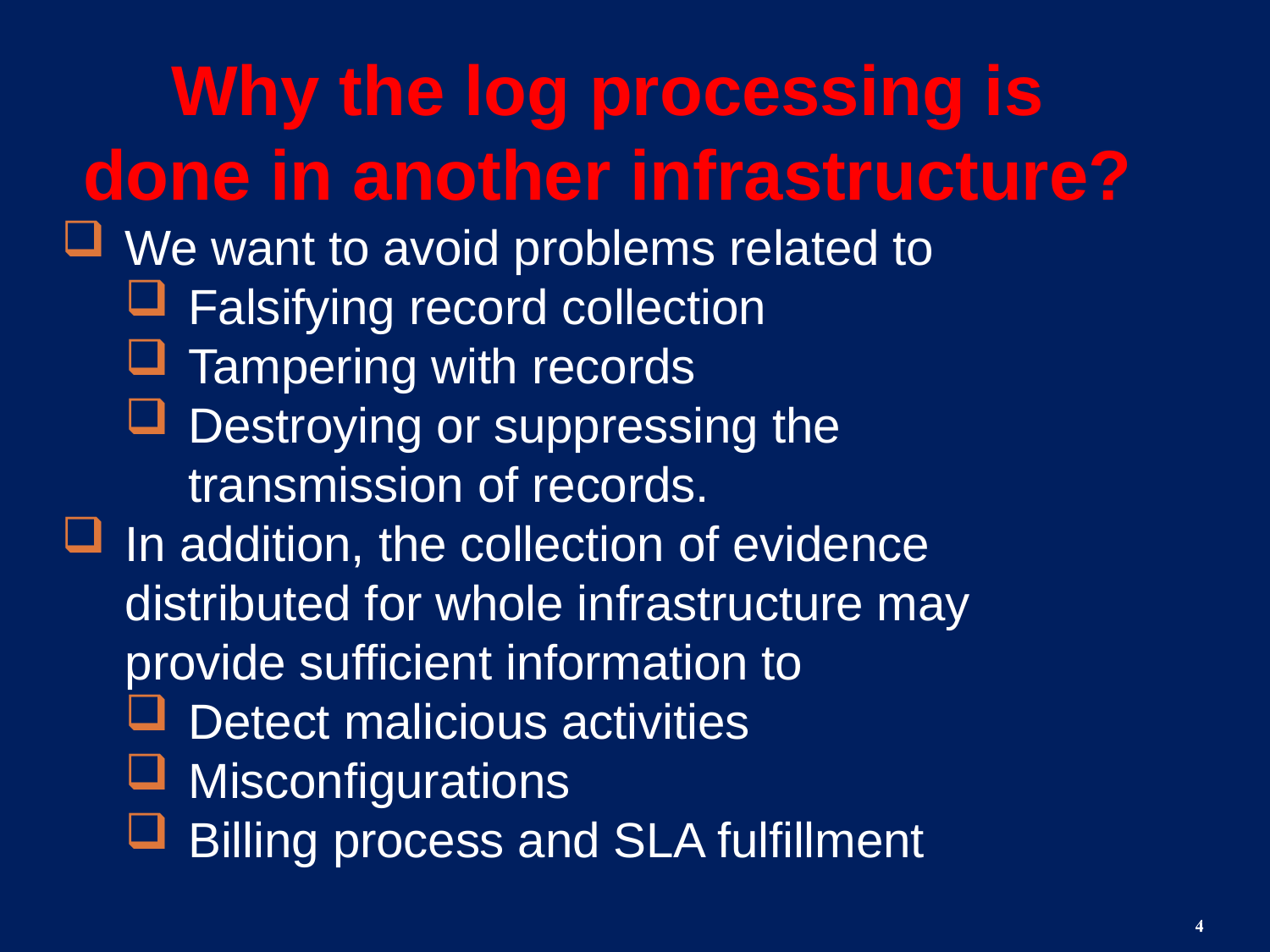

Why the log processing is
done in another infrastructure?
We want to avoid problems related to
Falsifying record collection
Tampering with records
Destroying or suppressing the transmission of records.
In addition, the collection of evidence distributed for whole infrastructure may provide sufficient information to
Detect malicious activities
Misconfigurations
Billing process and SLA fulfillment